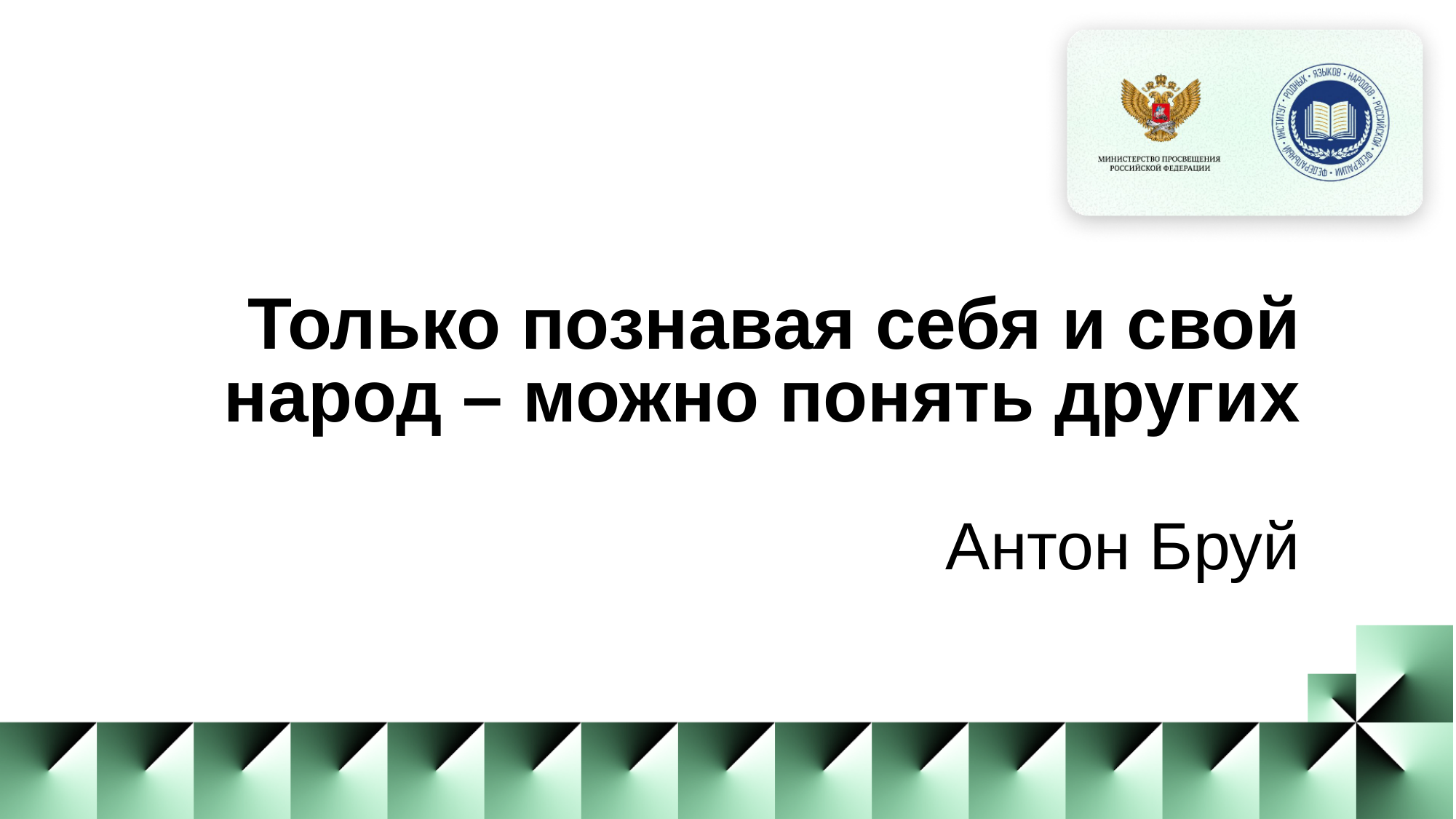

Только познавая себя и свой народ – можно понять других

Антон Бруй